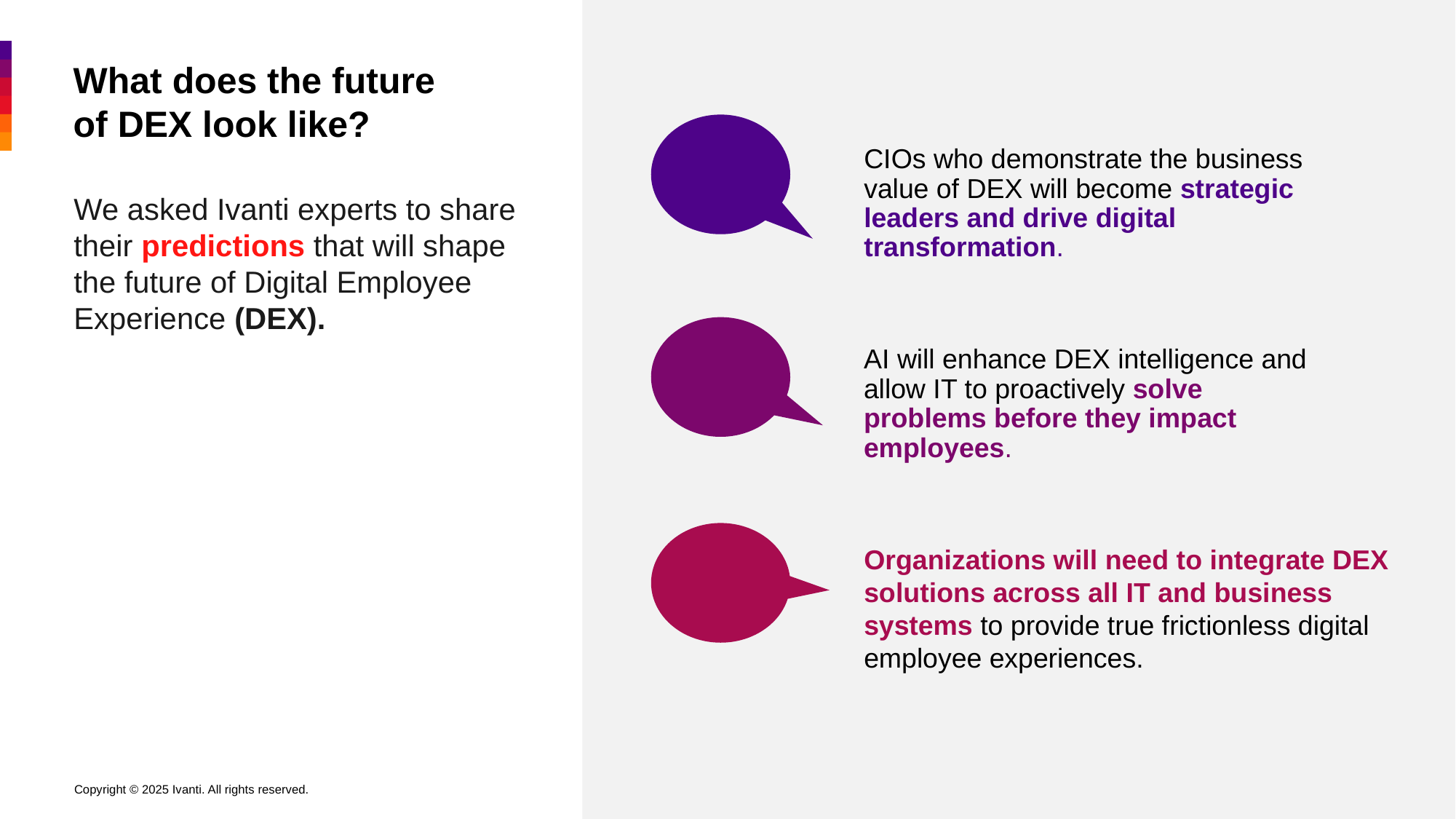

# What does the future of DEX look like?

CIOs who demonstrate the business value of DEX will become strategic leaders and drive digital transformation.
We asked Ivanti experts to share their predictions that will shape
the future of Digital Employee Experience (DEX).

AI will enhance DEX intelligence and allow IT to proactively solve problems before they impact employees.

Organizations will need to integrate DEX solutions across all IT and business systems to provide true frictionless digital employee experiences.